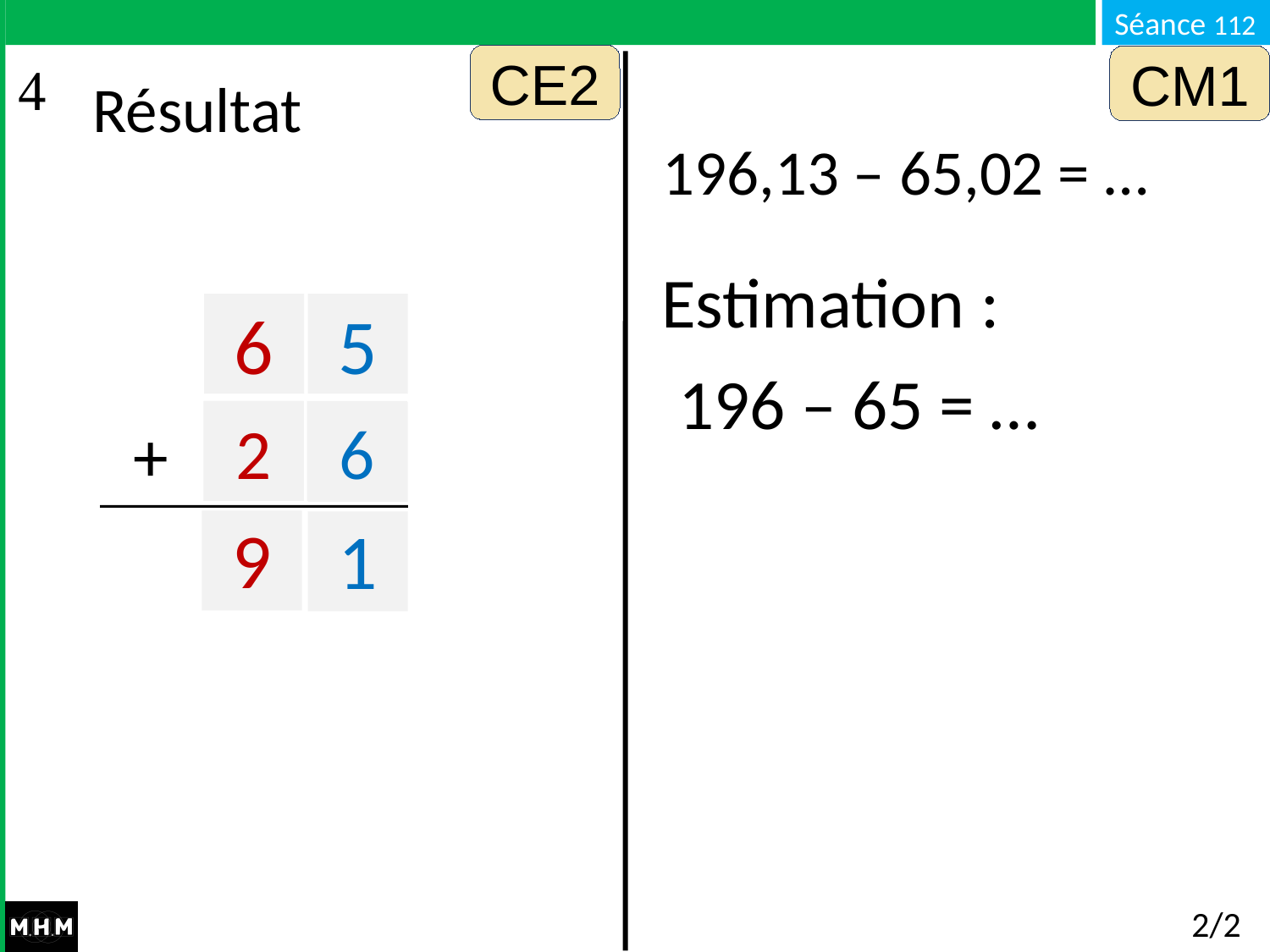

CE2
CM1
# Résultat

196,13 – 65,02 = …
Estimation :
6
5
196 – 65 = …
+
2
…
6
…
9
1
2/2